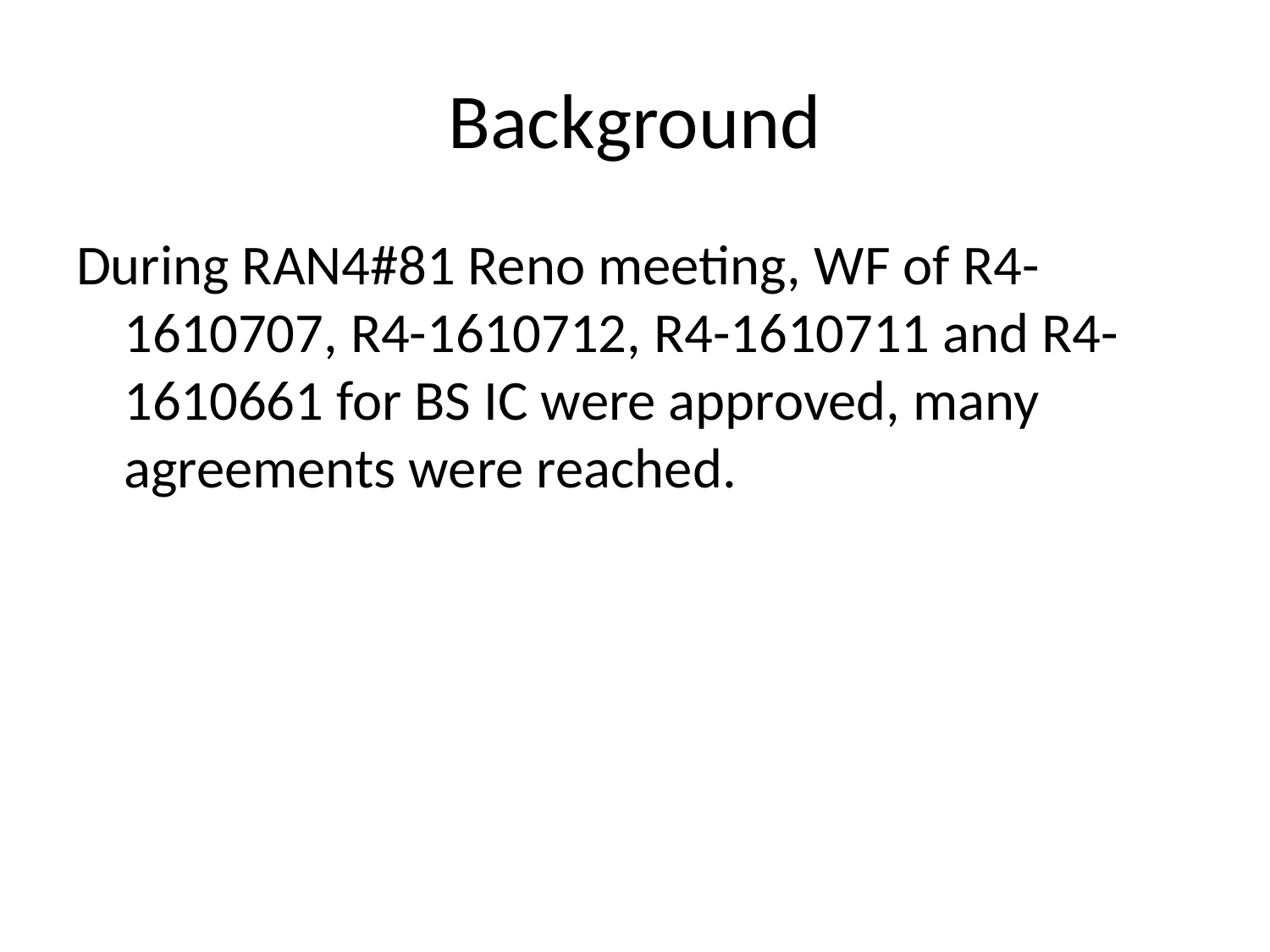

# Background
During RAN4#81 Reno meeting, WF of R4-1610707, R4-1610712, R4-1610711 and R4-1610661 for BS IC were approved, many agreements were reached.